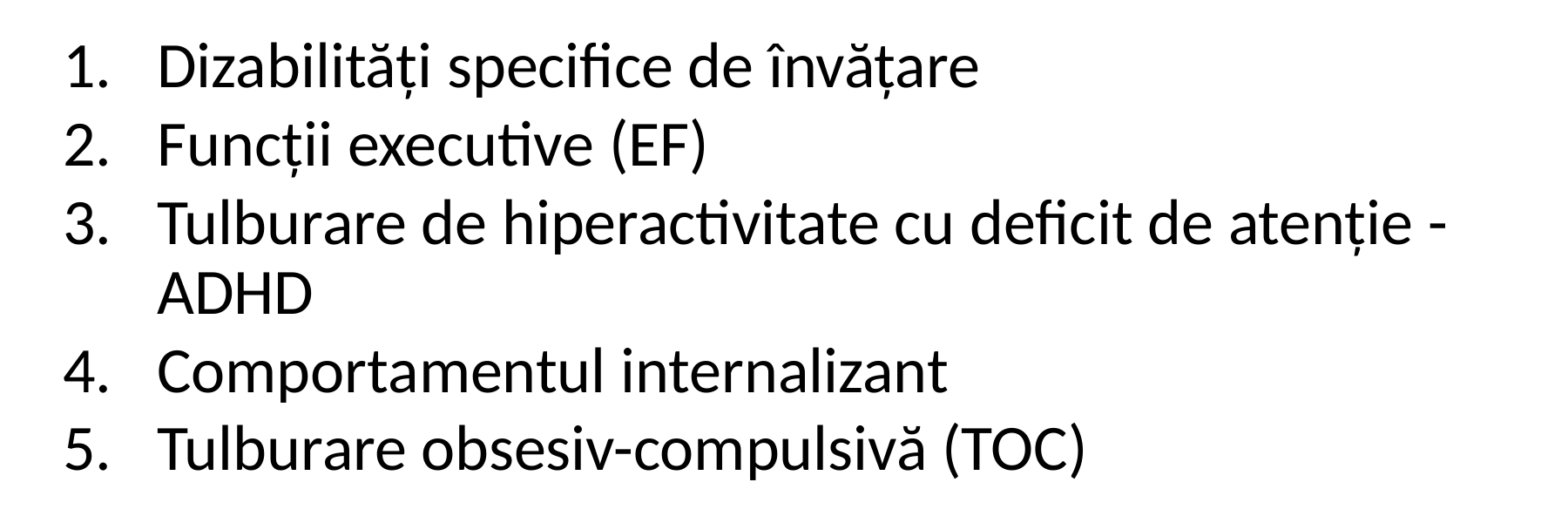

Dizabilități specifice de învățare
Funcții executive (EF)
Tulburare de hiperactivitate cu deficit de atenție - ADHD
Comportamentul internalizant
Tulburare obsesiv-compulsivă (TOC)